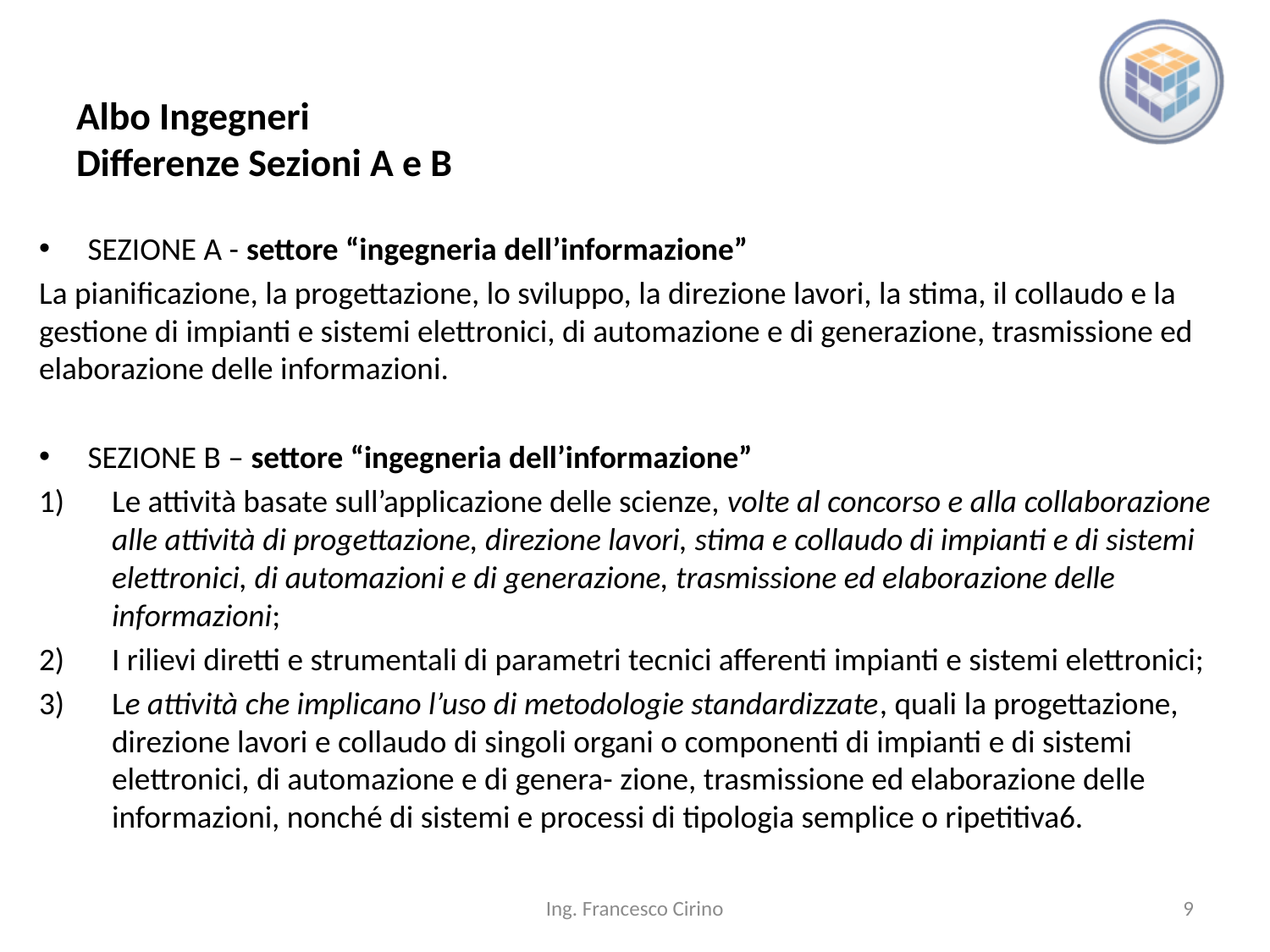

# Albo Ingegneri Differenze Sezioni A e B
SEZIONE A - settore “ingegneria dell’informazione”
La pianificazione, la progettazione, lo sviluppo, la direzione lavori, la stima, il collaudo e la gestione di impianti e sistemi elettronici, di automazione e di generazione, trasmissione ed elaborazione delle informazioni.

SEZIONE B – settore “ingegneria dell’informazione”
Le attività basate sull’applicazione delle scienze, volte al concorso e alla collaborazione alle attività di progettazione, direzione lavori, stima e collaudo di impianti e di sistemi elettronici, di automazioni e di generazione, trasmissione ed elaborazione delle informazioni;
I rilievi diretti e strumentali di parametri tecnici afferenti impianti e sistemi elettronici;
Le attività che implicano l’uso di metodologie standardizzate, quali la progettazione, direzione lavori e collaudo di singoli organi o componenti di impianti e di sistemi elettronici, di automazione e di genera- zione, trasmissione ed elaborazione delle informazioni, nonché di sistemi e processi di tipologia semplice o ripetitiva6.

Ing. Francesco Cirino
9